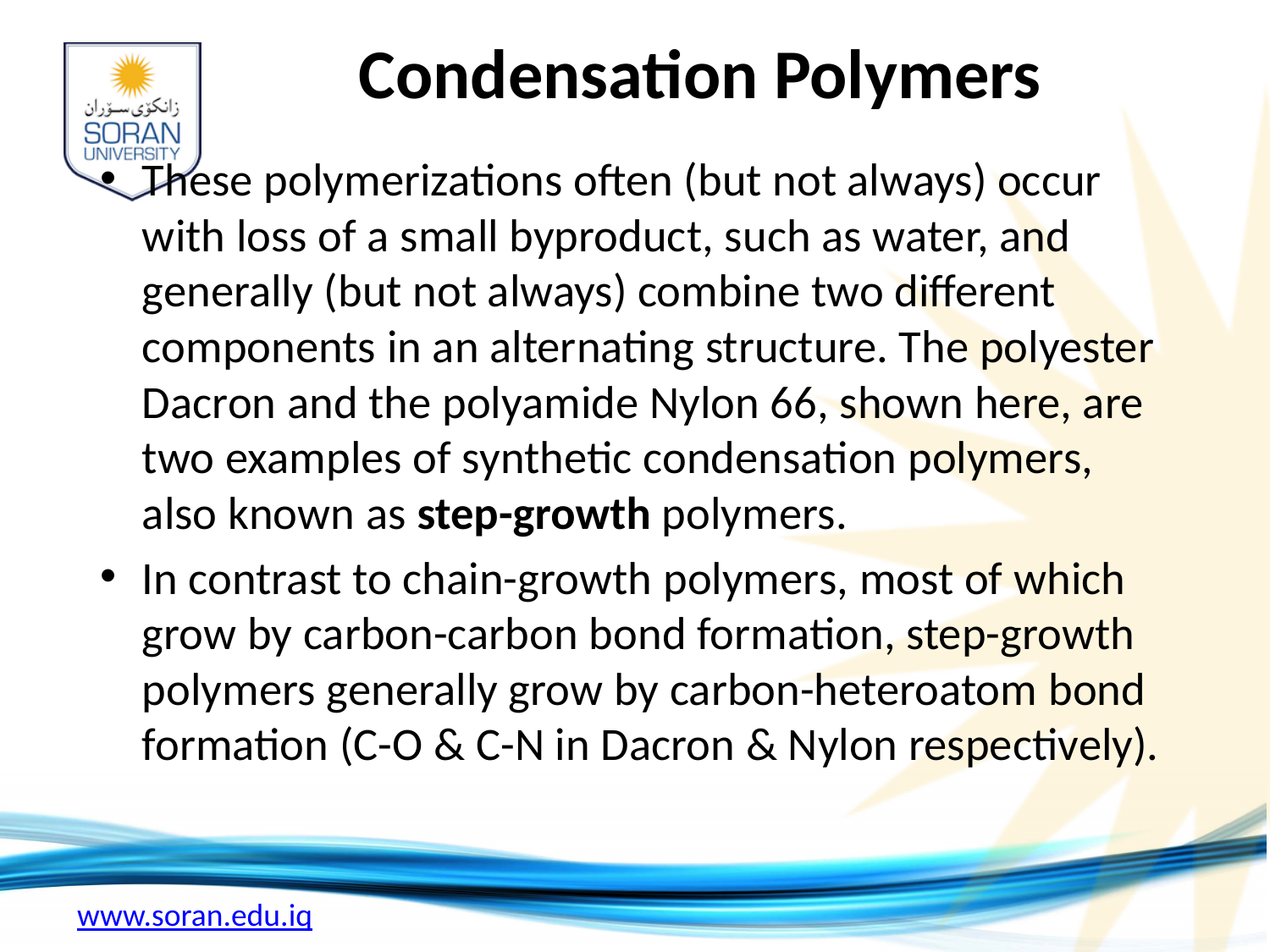

# Condensation Polymers
These polymerizations often (but not always) occur with loss of a small byproduct, such as water, and generally (but not always) combine two different components in an alternating structure. The polyester Dacron and the polyamide Nylon 66, shown here, are two examples of synthetic condensation polymers, also known as step-growth polymers.
In contrast to chain-growth polymers, most of which grow by carbon-carbon bond formation, step-growth polymers generally grow by carbon-heteroatom bond formation (C-O & C-N in Dacron & Nylon respectively).